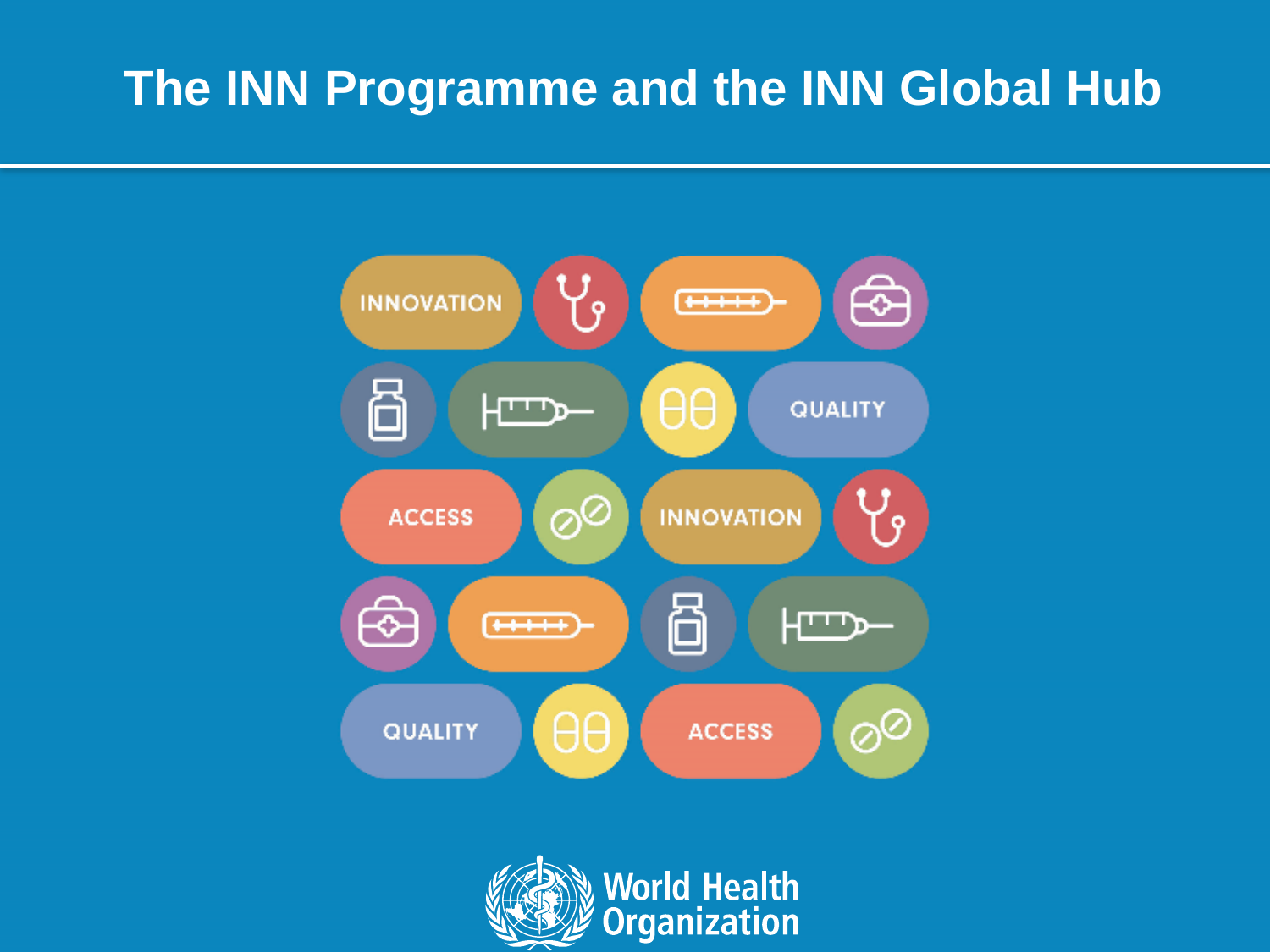

# The INN Programme and the INN Global Hub